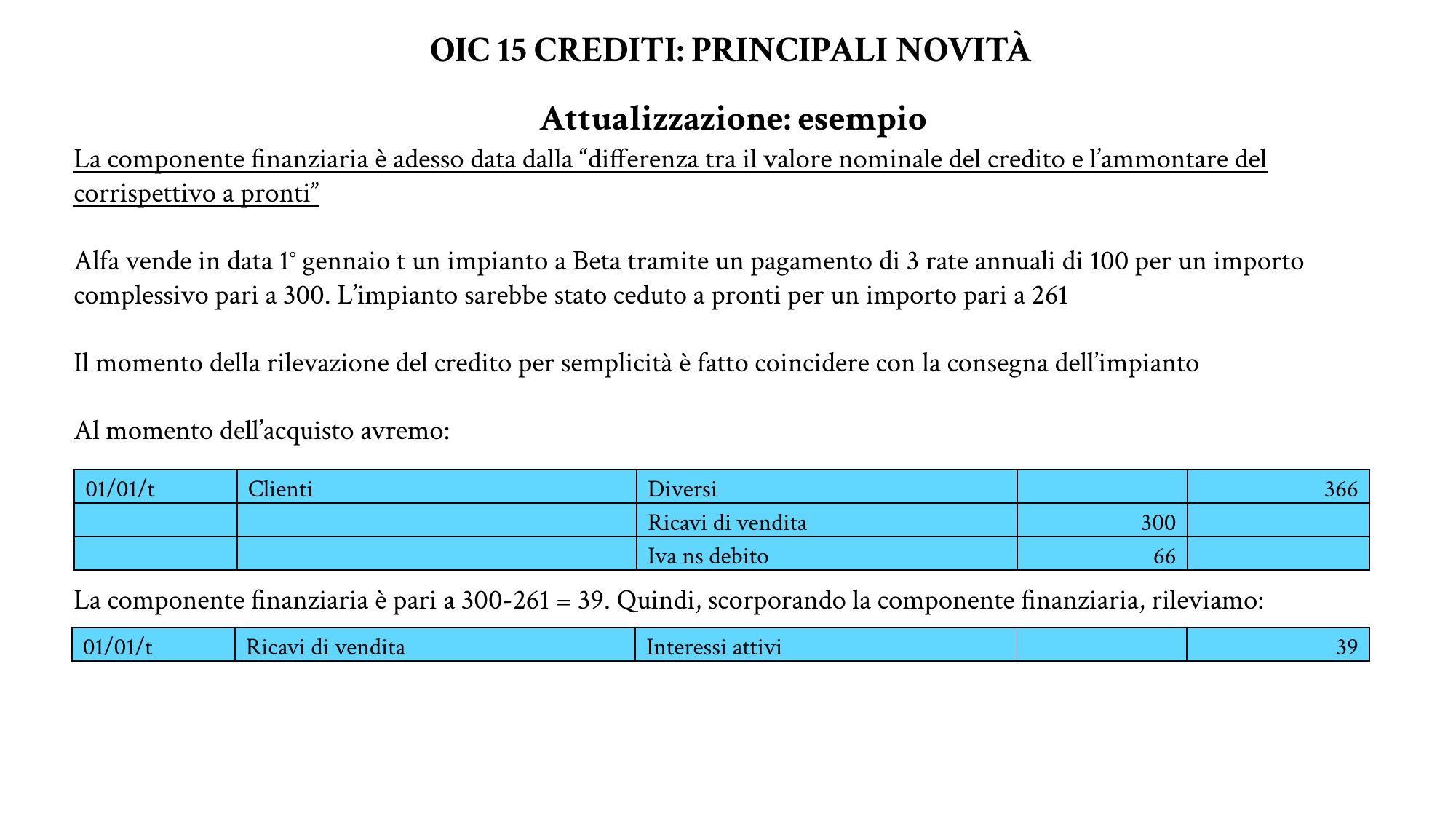

OIC 15 CREDITI: PRINCIPALI NOVITÀ
Attualizzazione: esempio
La componente finanziaria è adesso data dalla “differenza tra il valore nominale del credito e l’ammontare del corrispettivo a pronti”

Alfa vende in data 1° gennaio t un impianto a Beta tramite un pagamento di 3 rate annuali di 100 per un importo complessivo pari a 300. L’impianto sarebbe stato ceduto a pronti per un importo pari a 261

Il momento della rilevazione del credito per semplicità è fatto coincidere con la consegna dell’impianto

Al momento dell’acquisto avremo:

La componente finanziaria è pari a 300-261 = 39. Quindi, scorporando la componente finanziaria, rileviamo:

| 01/01/t | Clienti | Diversi |  | 366 |
| --- | --- | --- | --- | --- |
|  |  | Ricavi di vendita | 300 |  |
|  |  | Iva ns debito | 66 |  |
| 01/01/t | Ricavi di vendita | Interessi attivi |  | 39 |
| --- | --- | --- | --- | --- |